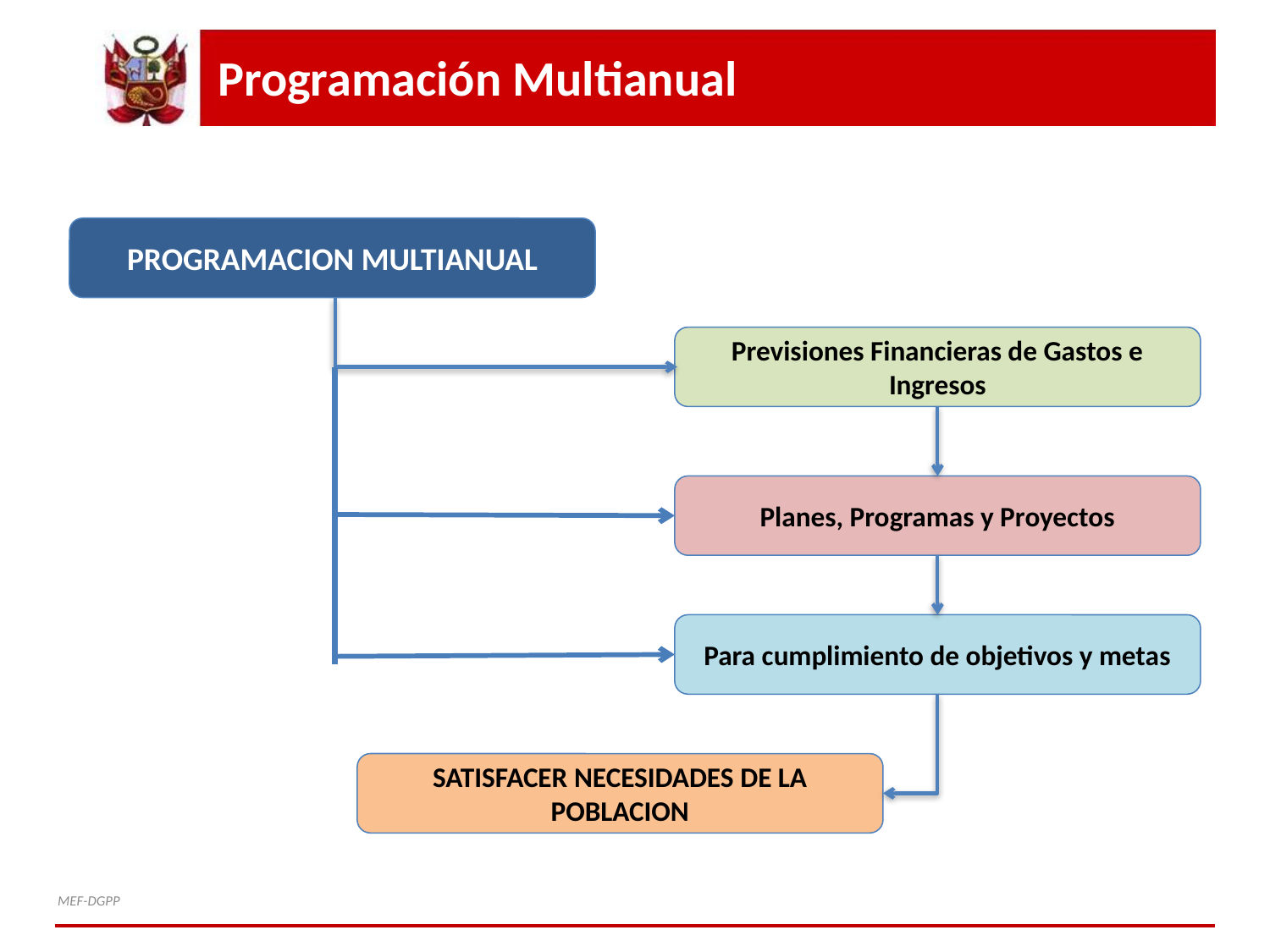

# Programación Multianual

PROGRAMACION MULTIANUAL
Previsiones Financieras de Gastos e Ingresos
Planes, Programas y Proyectos
Para cumplimiento de objetivos y metas
SATISFACER NECESIDADES DE LA POBLACION
MEF-DGPP